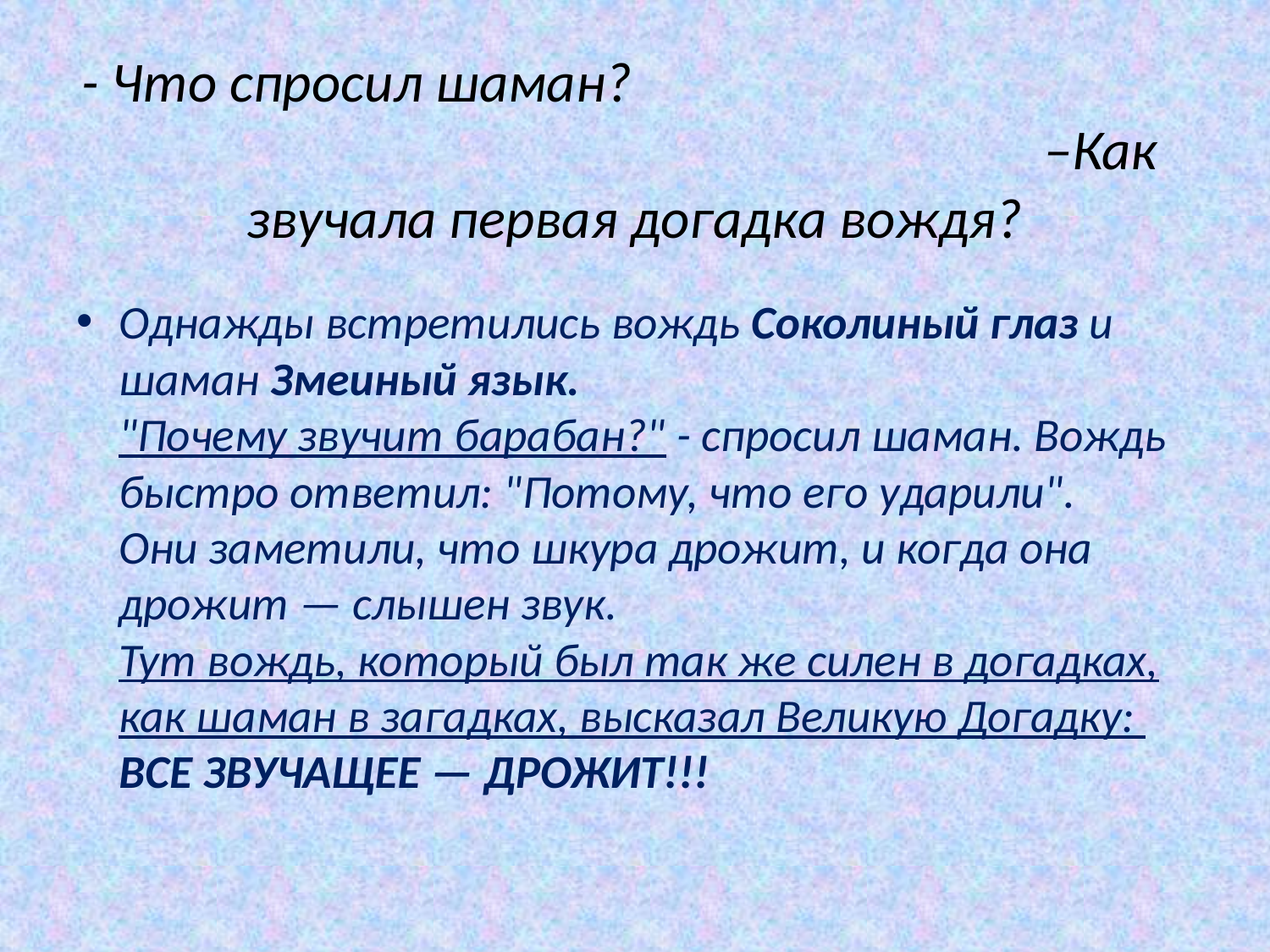

# - Что спросил шаман?                                                                                                                     –Как звучала первая догадка вождя?
Однажды встретились вождь Соколиный глаз и шаман Змеиный язык.
"Почему звучит барабан?" - спросил шаман. Вождь быстро ответил: "Потому, что его ударили".
Они заметили, что шкура дрожит, и когда она дрожит — слышен звук.
Тут вождь, который был так же силен в догадках, как шаман в загадках, высказал Великую Догадку:
ВСЕ ЗВУЧАЩЕЕ — ДРОЖИТ!!!